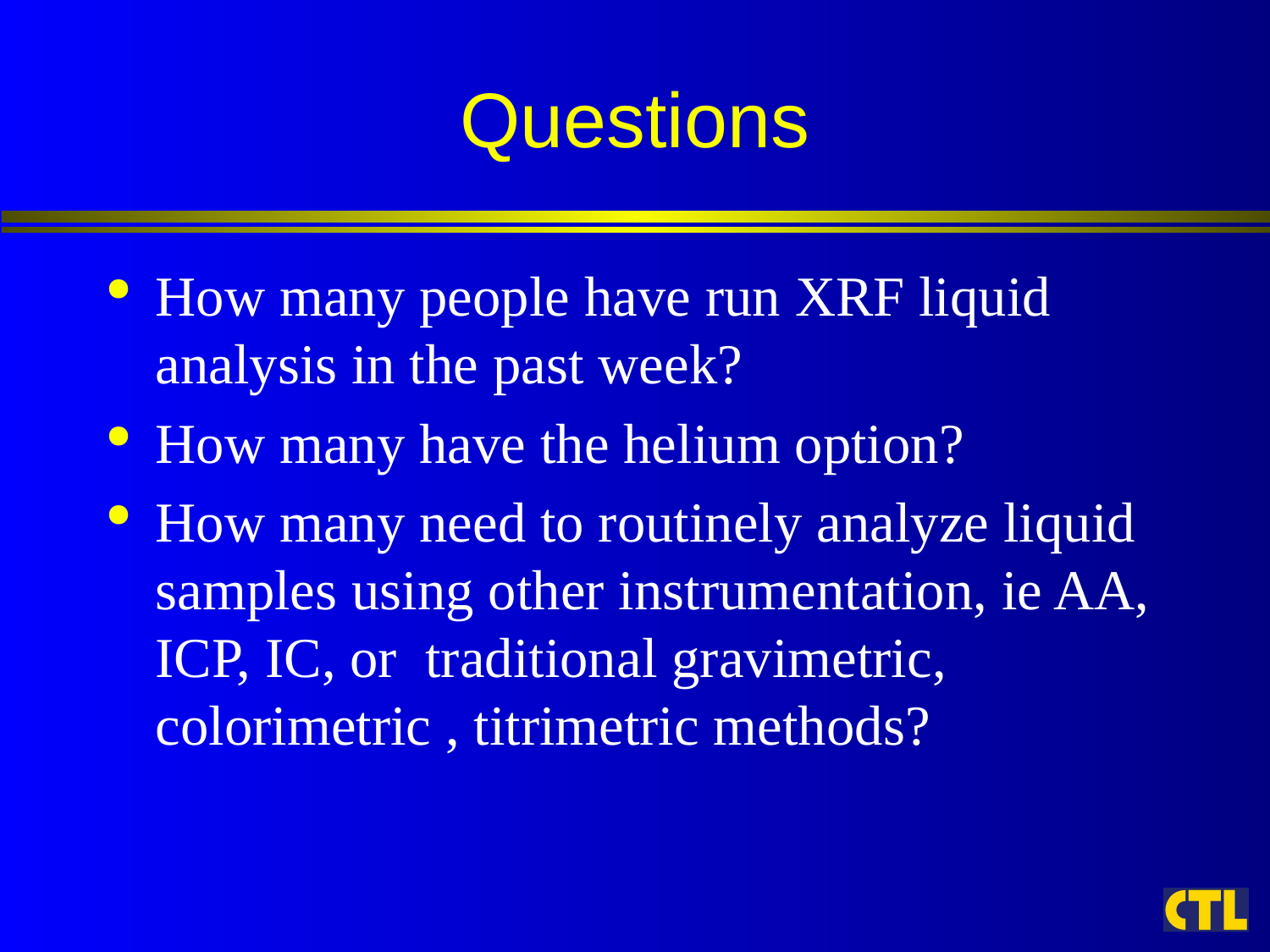

# Questions
How many people have run XRF liquid analysis in the past week?
How many have the helium option?
How many need to routinely analyze liquid samples using other instrumentation, ie AA, ICP, IC, or  traditional gravimetric, colorimetric , titrimetric methods?